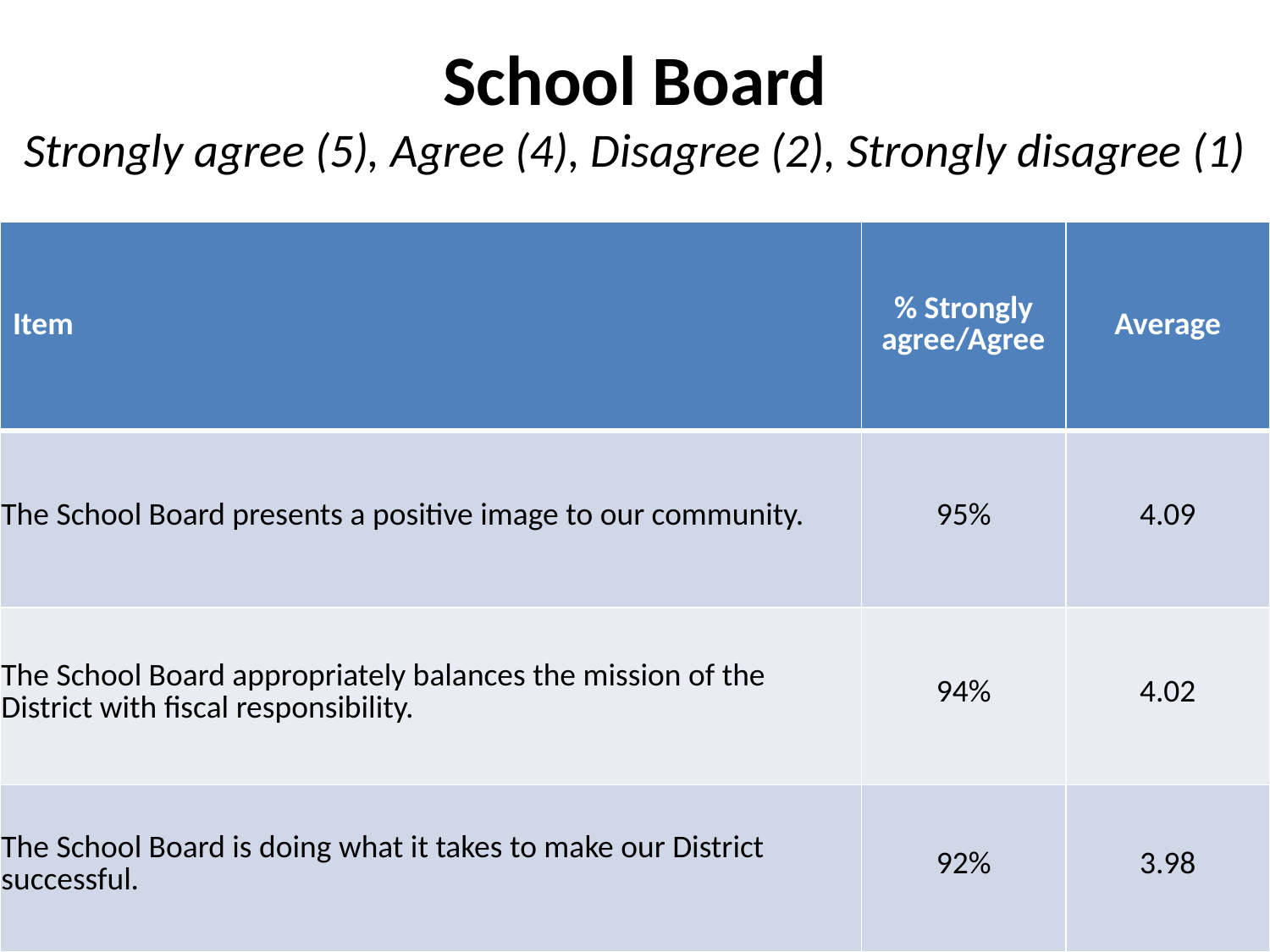

# School Board Strongly agree (5), Agree (4), Disagree (2), Strongly disagree (1)
| Item | % Strongly agree/Agree | Average |
| --- | --- | --- |
| The School Board presents a positive image to our community. | 95% | 4.09 |
| The School Board appropriately balances the mission of the District with fiscal responsibility. | 94% | 4.02 |
| The School Board is doing what it takes to make our District successful. | 92% | 3.98 |